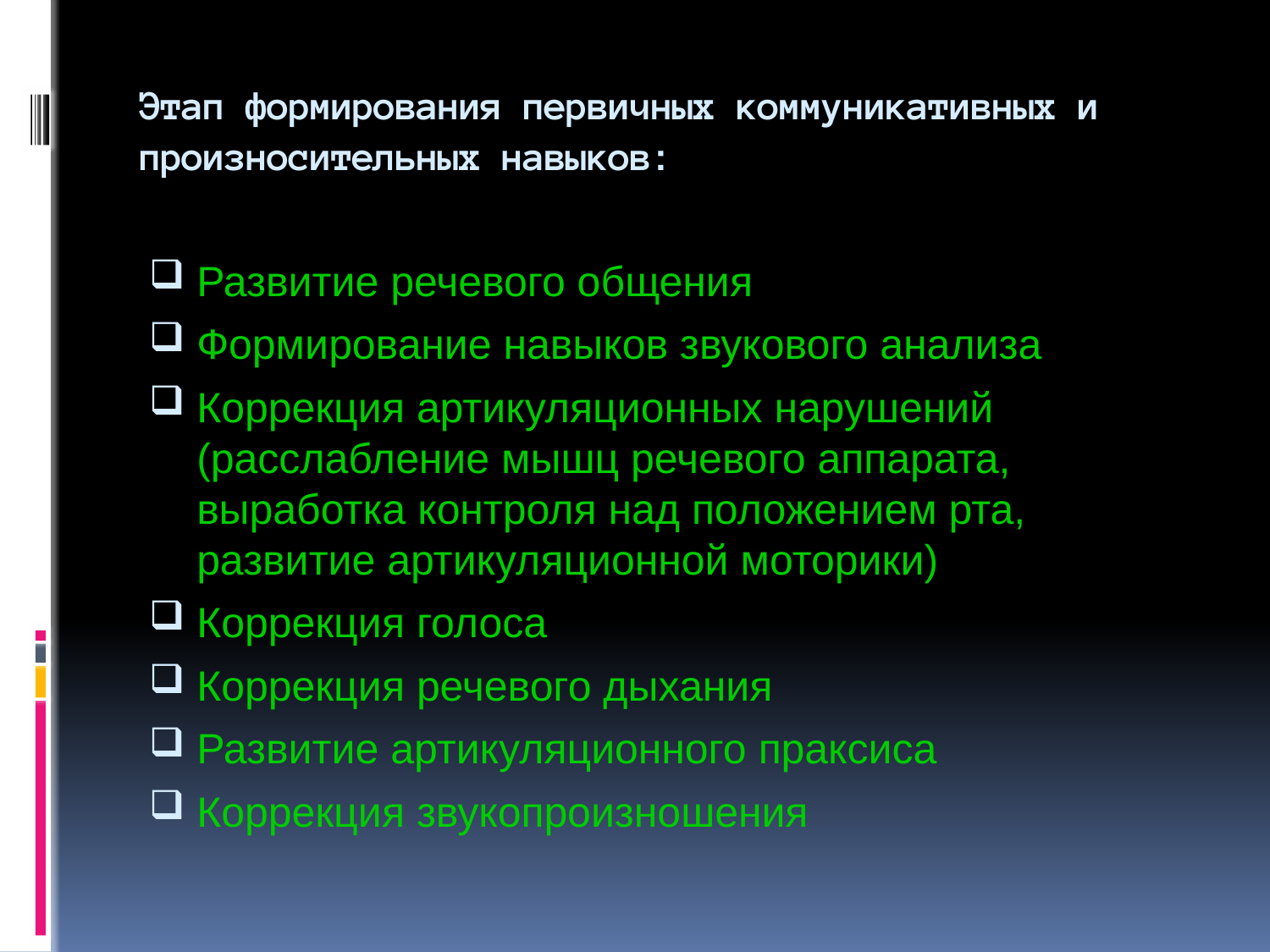

# Этап формирования первичных коммуникативных и произносительных навыков:
Развитие речевого общения
Формирование навыков звукового анализа
Коррекция артикуляционных нарушений (расслабление мышц речевого аппарата, выработка контроля над положением рта, развитие артикуляционной моторики)
Коррекция голоса
Коррекция речевого дыхания
Развитие артикуляционного праксиса
Коррекция звукопроизношения